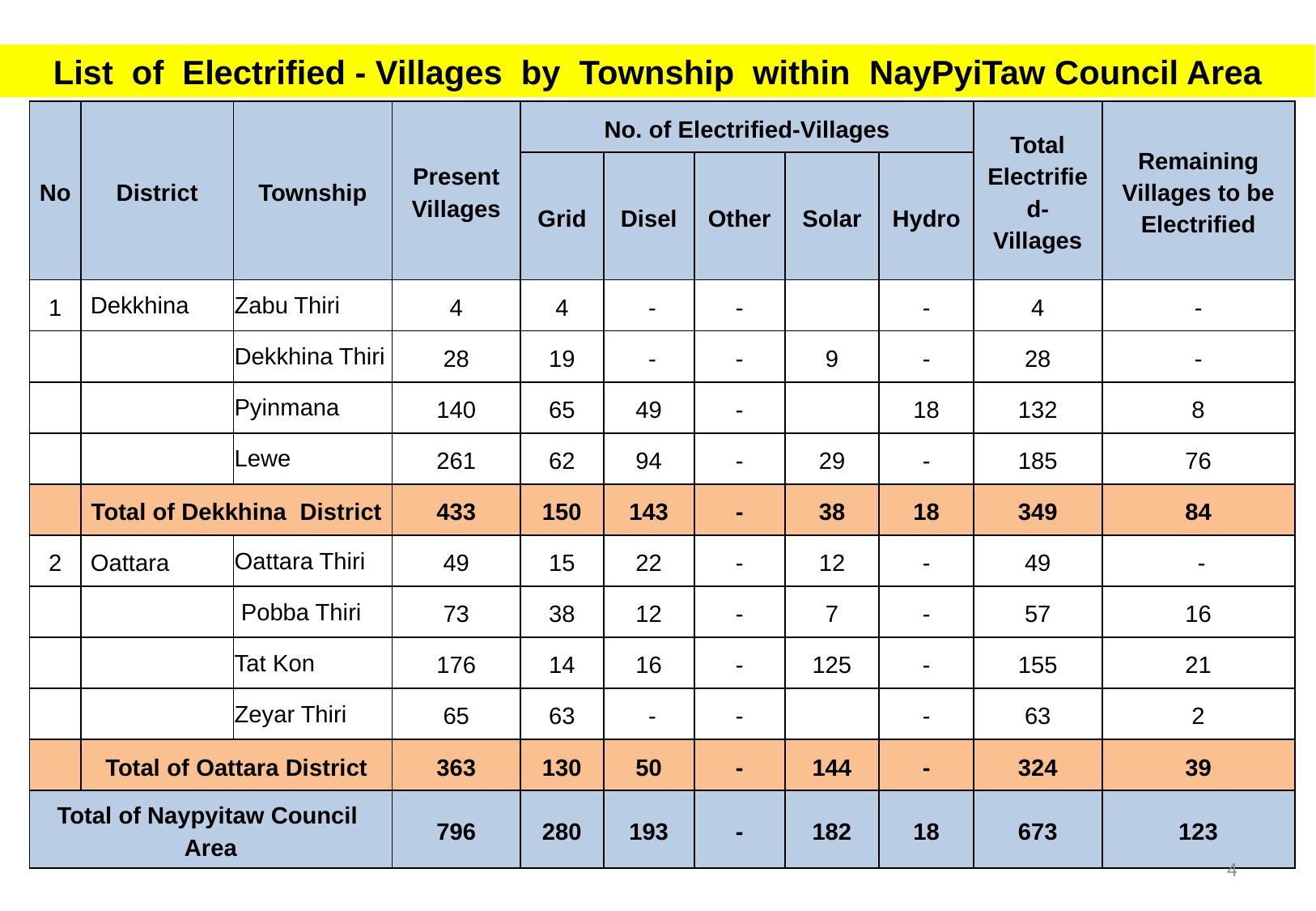

List  of  Electrified - Villages  by  Township  within  NayPyiTaw Council Area
| No | District | Township | Present Villages | No. of Electrified-Villages |  |  |  |  | Total Electrified-Villages | Remaining Villages to be Electrified |
| --- | --- | --- | --- | --- | --- | --- | --- | --- | --- | --- |
|  |  |  |  | Grid | Disel | Other | Solar | Hydro |  |  |
| 1 | Dekkhina | Zabu Thiri | 4 | 4 | - | - |  | - | 4 | - |
|  |  | Dekkhina Thiri | 28 | 19 | - | - | 9 | - | 28 | - |
|  |  | Pyinmana | 140 | 65 | 49 | - |  | 18 | 132 | 8 |
|  |  | Lewe | 261 | 62 | 94 | - | 29 | - | 185 | 76 |
|  | Total of Dekkhina District |  | 433 | 150 | 143 | - | 38 | 18 | 349 | 84 |
| 2 | Oattara | Oattara Thiri | 49 | 15 | 22 | - | 12 | - | 49 | - |
|  |  | Pobba Thiri | 73 | 38 | 12 | - | 7 | - | 57 | 16 |
|  |  | Tat Kon | 176 | 14 | 16 | - | 125 | - | 155 | 21 |
|  |  | Zeyar Thiri | 65 | 63 | - | - |  | - | 63 | 2 |
|  | Total of Oattara District |  | 363 | 130 | 50 | - | 144 | - | 324 | 39 |
| Total of Naypyitaw Council Area |  |  | 796 | 280 | 193 | - | 182 | 18 | 673 | 123 |
4